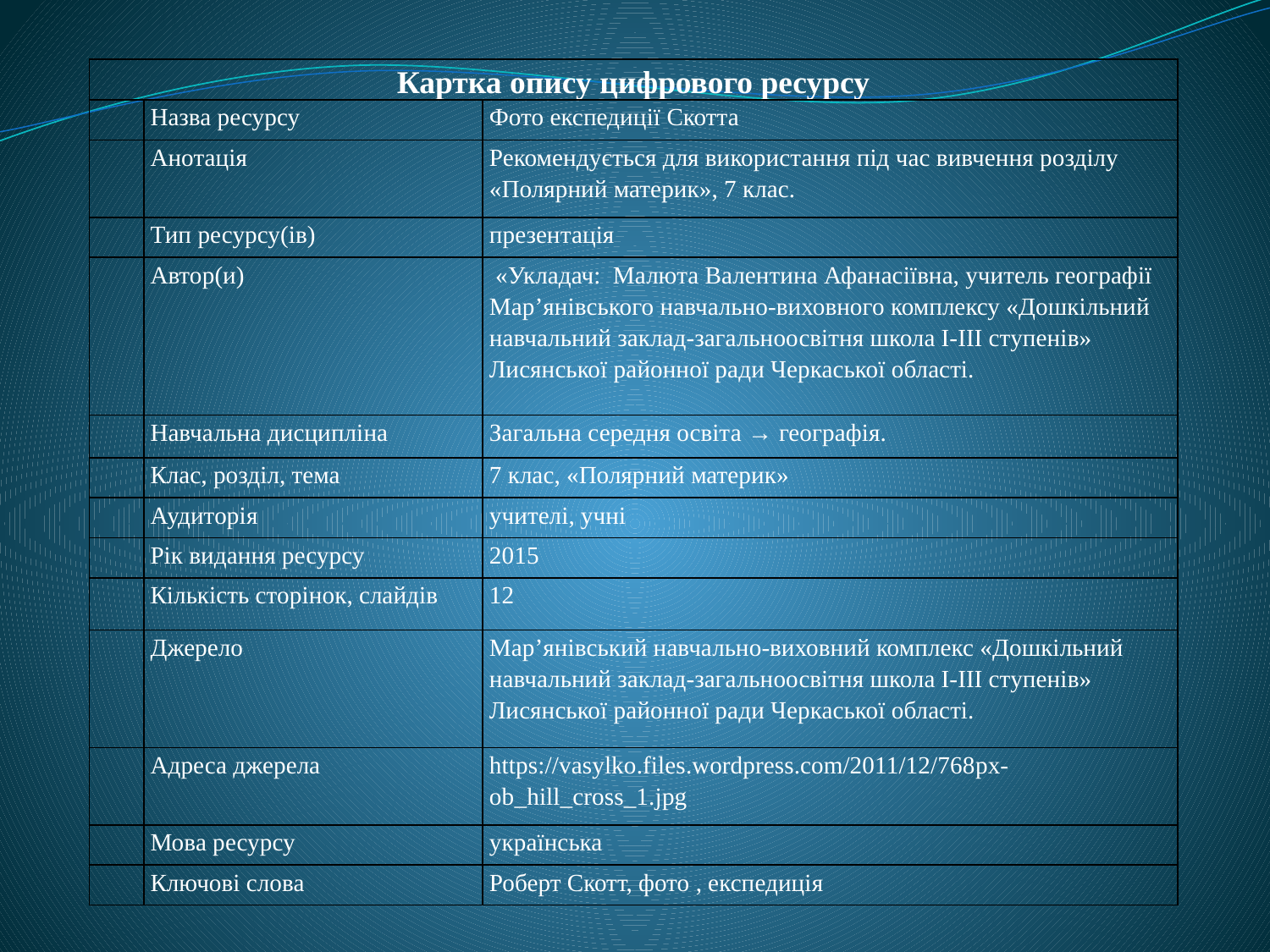

| Картка опису цифрового ресурсу |  |  |
| --- | --- | --- |
|  | Назва ресурсу | Фото експедиції Скотта |
|  | Анотація | Рекомендується для використання під час вивчення розділу «Полярний материк», 7 клас. |
|  | Тип ресурсу(ів) | презентація |
|  | Автор(и) | «Укладач: Малюта Валентина Афанасіївна, учитель географії Мар’янівського навчально-виховного комплексу «Дошкільний навчальний заклад-загальноосвітня школа І-ІІІ ступенів» Лисянської районної ради Черкаської області. |
|  | Навчальна дисципліна | Загальна середня освіта → географія. |
|  | Клас, розділ, тема | 7 клас, «Полярний материк» |
|  | Аудиторія | учителі, учні |
|  | Рік видання ресурсу | 2015 |
|  | Кількість сторінок, слайдів | 12 |
|  | Джерело | Мар’янівський навчально-виховний комплекс «Дошкільний навчальний заклад-загальноосвітня школа І-ІІІ ступенів» Лисянської районної ради Черкаської області. |
|  | Адреса джерела | https://vasylko.files.wordpress.com/2011/12/768px-ob\_hill\_cross\_1.jpg |
|  | Мова ресурсу | українська |
|  | Ключові слова | Роберт Скотт, фото , експедиція |